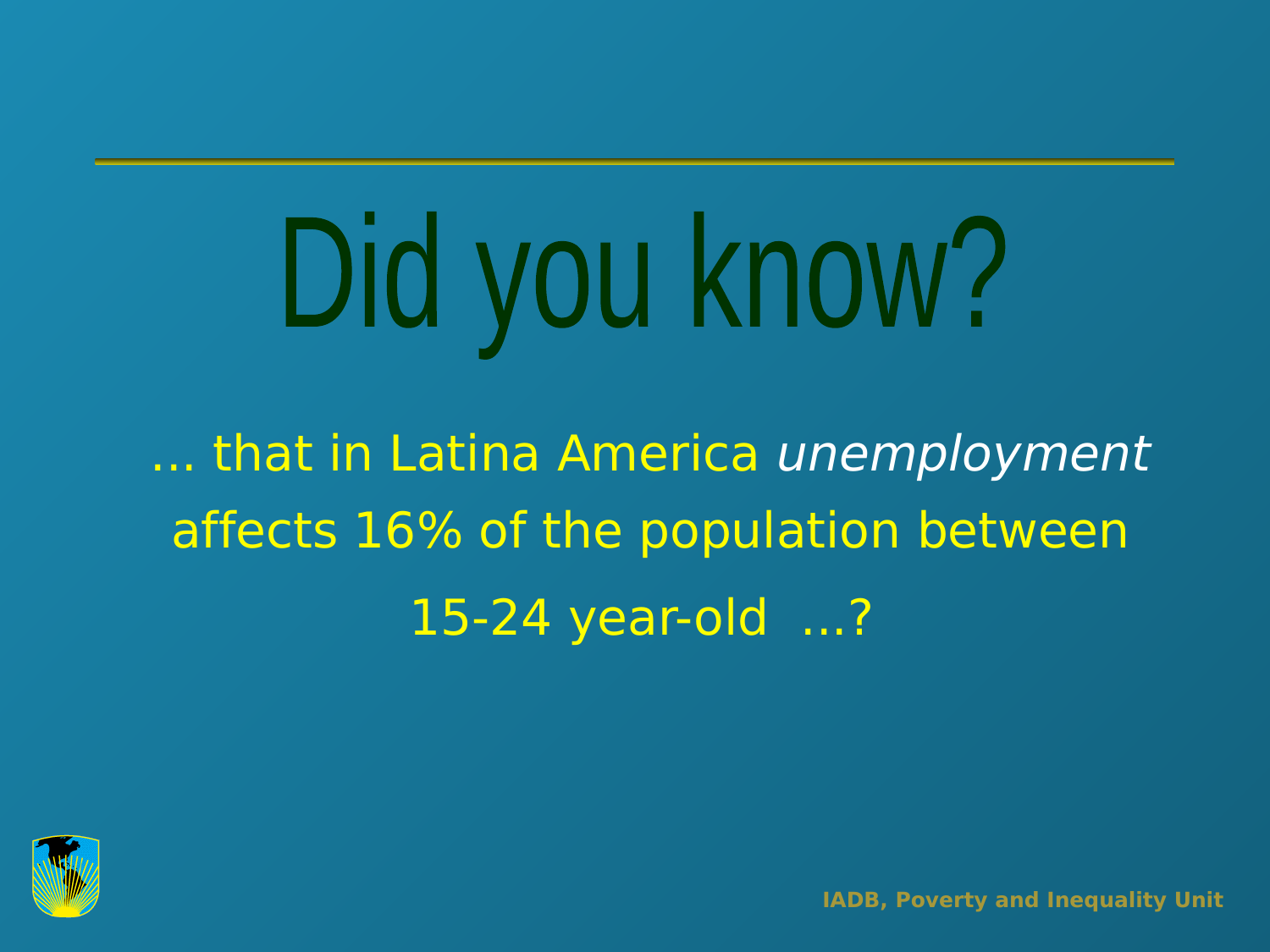

Did you know?
... that in Latina America unemployment affects 16% of the population between 15-24 year-old  ...?